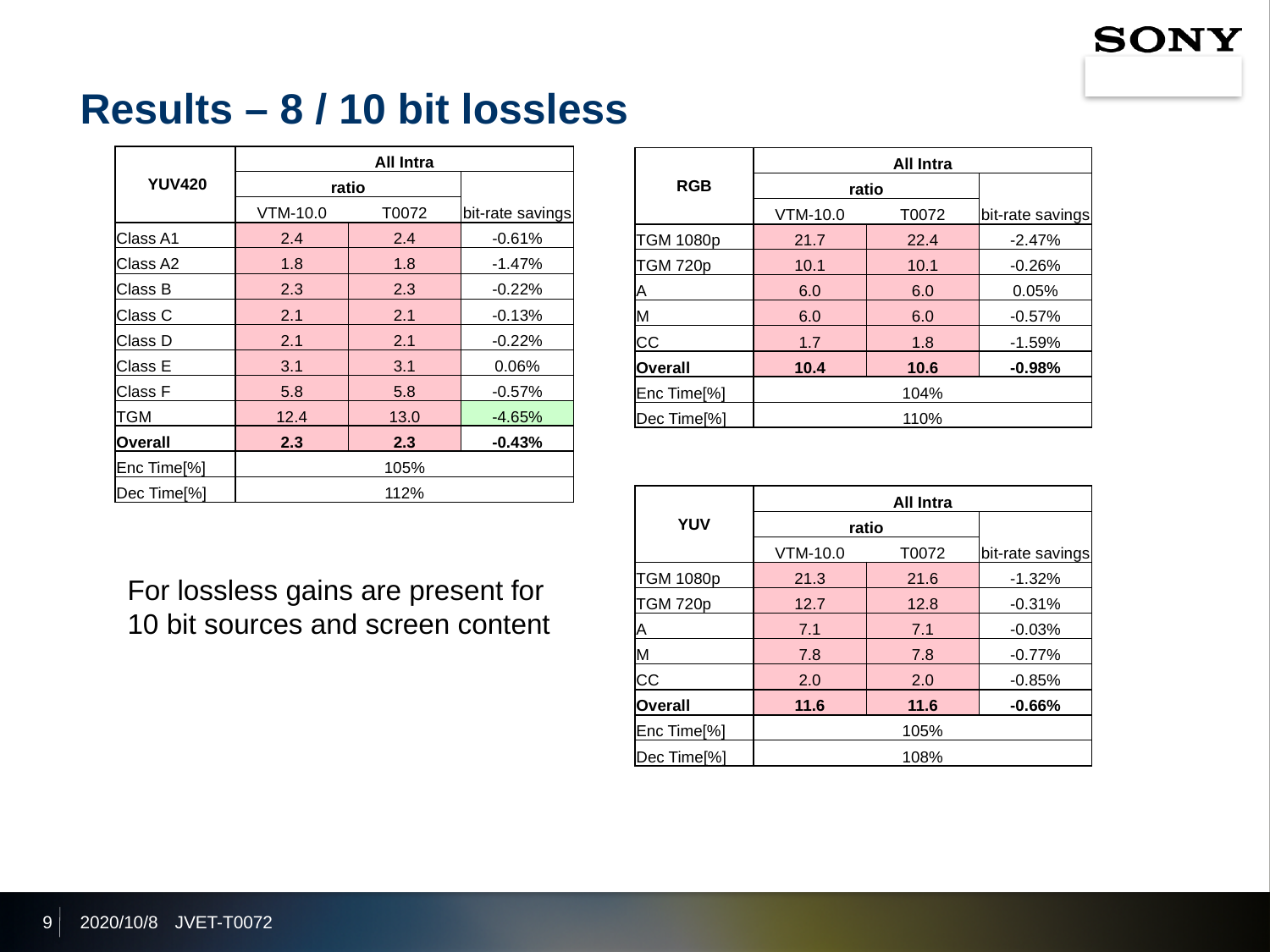

# Results – 8 / 10 bit lossless
| YUV420 | All Intra |  |  |
| --- | --- | --- | --- |
|  | ratio |  | bit-rate savings |
|  | VTM-10.0 | T0072 |  |
| Class A1 | 2.4 | 2.4 | -0.61% |
| Class A2 | 1.8 | 1.8 | -1.47% |
| Class B | 2.3 | 2.3 | -0.22% |
| Class C | 2.1 | 2.1 | -0.13% |
| Class D | 2.1 | 2.1 | -0.22% |
| Class E | 3.1 | 3.1 | 0.06% |
| Class F | 5.8 | 5.8 | -0.57% |
| TGM | 12.4 | 13.0 | -4.65% |
| Overall | 2.3 | 2.3 | -0.43% |
| Enc Time[%] | 105% |  |  |
| Dec Time[%] | 112% |  |  |
| RGB | All Intra |  |  |
| --- | --- | --- | --- |
|  | ratio |  | bit-rate savings |
|  | VTM-10.0 | T0072 |  |
| TGM 1080p | 21.7 | 22.4 | -2.47% |
| TGM 720p | 10.1 | 10.1 | -0.26% |
| A | 6.0 | 6.0 | 0.05% |
| M | 6.0 | 6.0 | -0.57% |
| CC | 1.7 | 1.8 | -1.59% |
| Overall | 10.4 | 10.6 | -0.98% |
| Enc Time[%] | 104% |  |  |
| Dec Time[%] | 110% |  |  |
| YUV | All Intra |  |  |
| --- | --- | --- | --- |
|  | ratio |  | bit-rate savings |
|  | VTM-10.0 | T0072 |  |
| TGM 1080p | 21.3 | 21.6 | -1.32% |
| TGM 720p | 12.7 | 12.8 | -0.31% |
| A | 7.1 | 7.1 | -0.03% |
| M | 7.8 | 7.8 | -0.77% |
| CC | 2.0 | 2.0 | -0.85% |
| Overall | 11.6 | 11.6 | -0.66% |
| Enc Time[%] | 105% |  |  |
| Dec Time[%] | 108% |  |  |
For lossless gains are present for 10 bit sources and screen content
9
2020/10/8
JVET-T0072